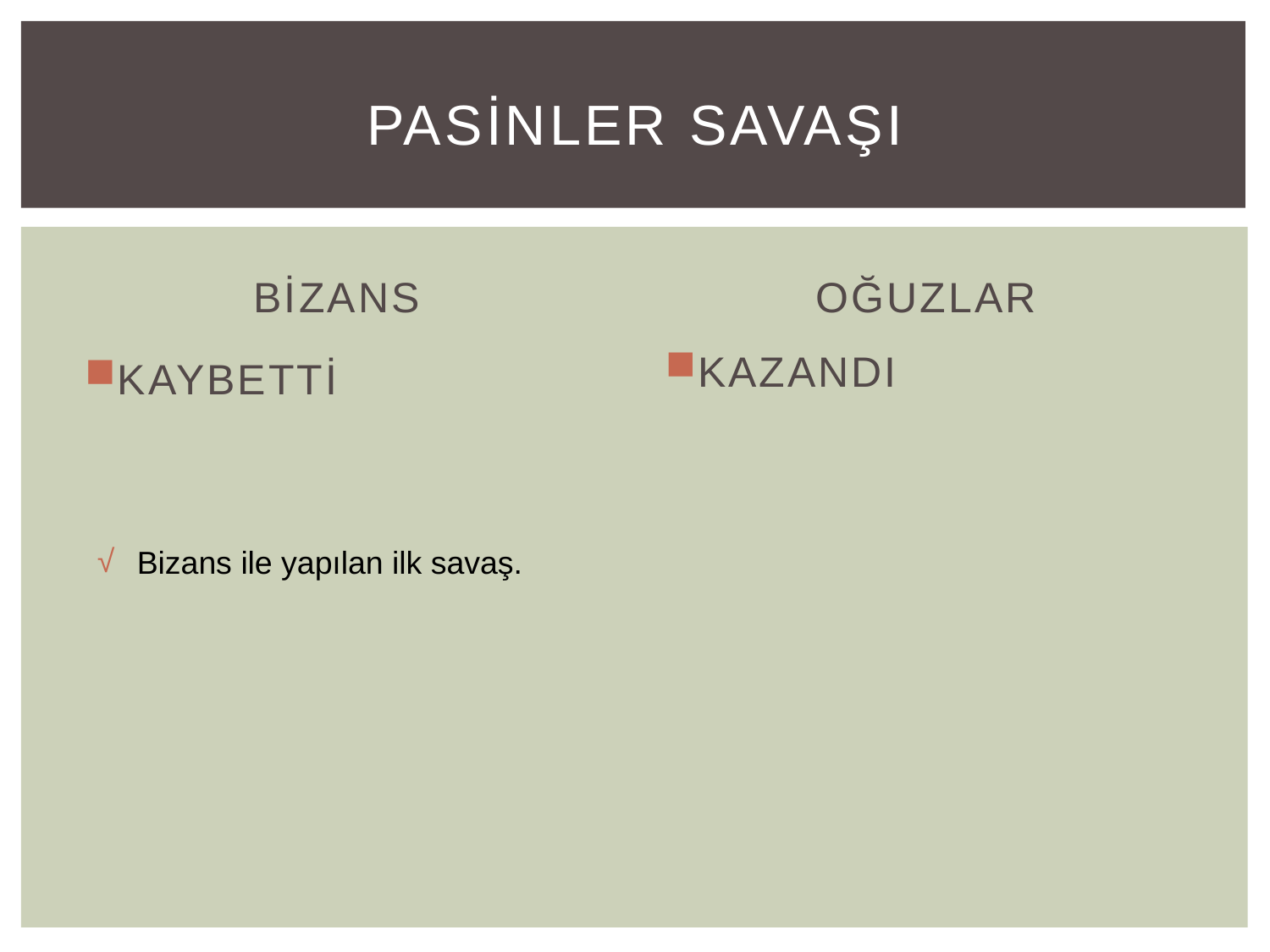

# Pasinler savaşı
BİZANS
OĞUZLAR
KAZANDI
KAYBETTİ
Bizans ile yapılan ilk savaş.